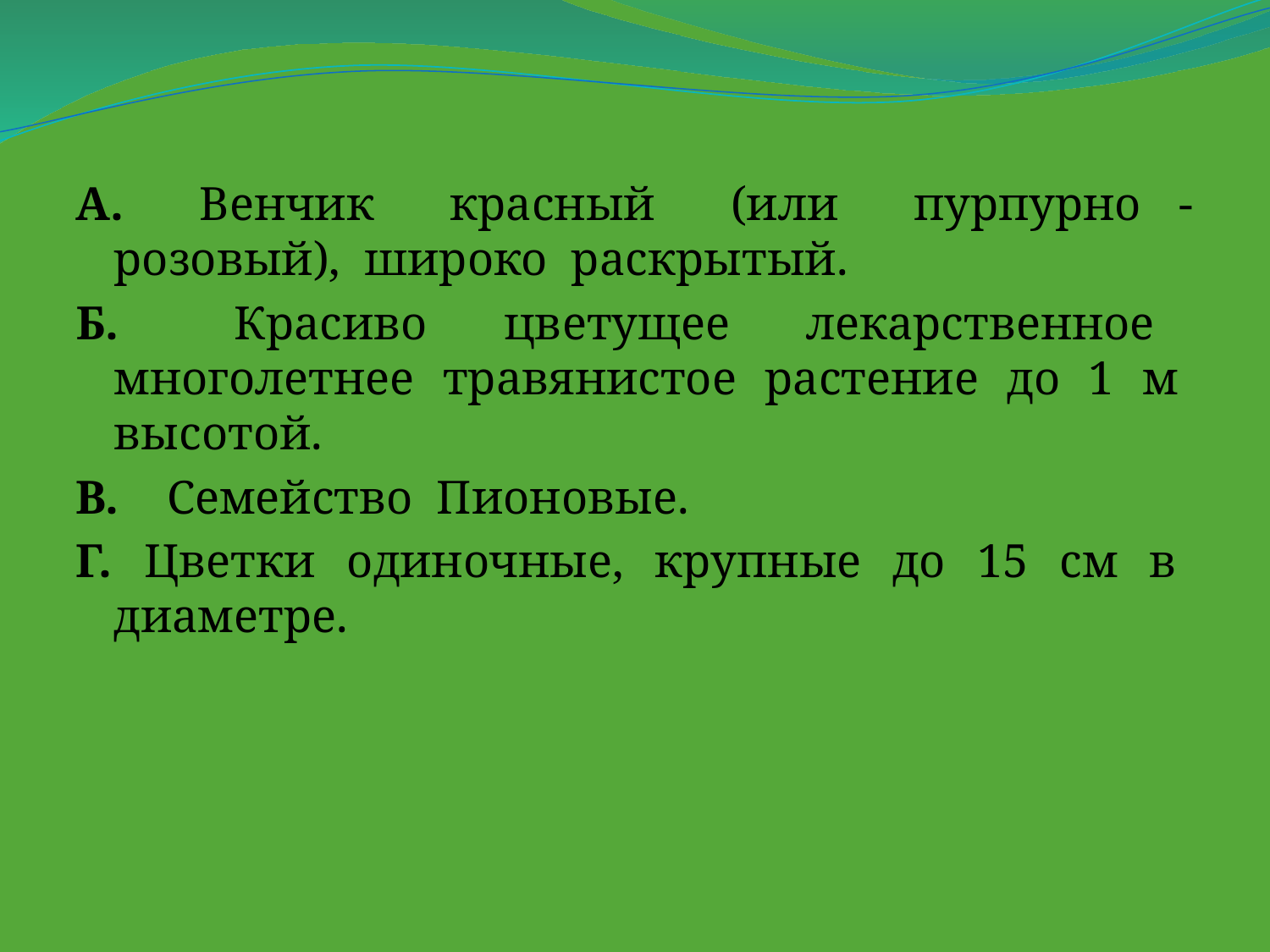

А.  Венчик  красный  (или  пурпурно - розовый),  широко  раскрытый.
Б.   Красиво  цветущее  лекарственное  многолетнее  травянистое  растение  до  1  м  высотой.
В.    Семейство  Пионовые.
Г.  Цветки  одиночные,  крупные  до  15  см  в  диаметре.